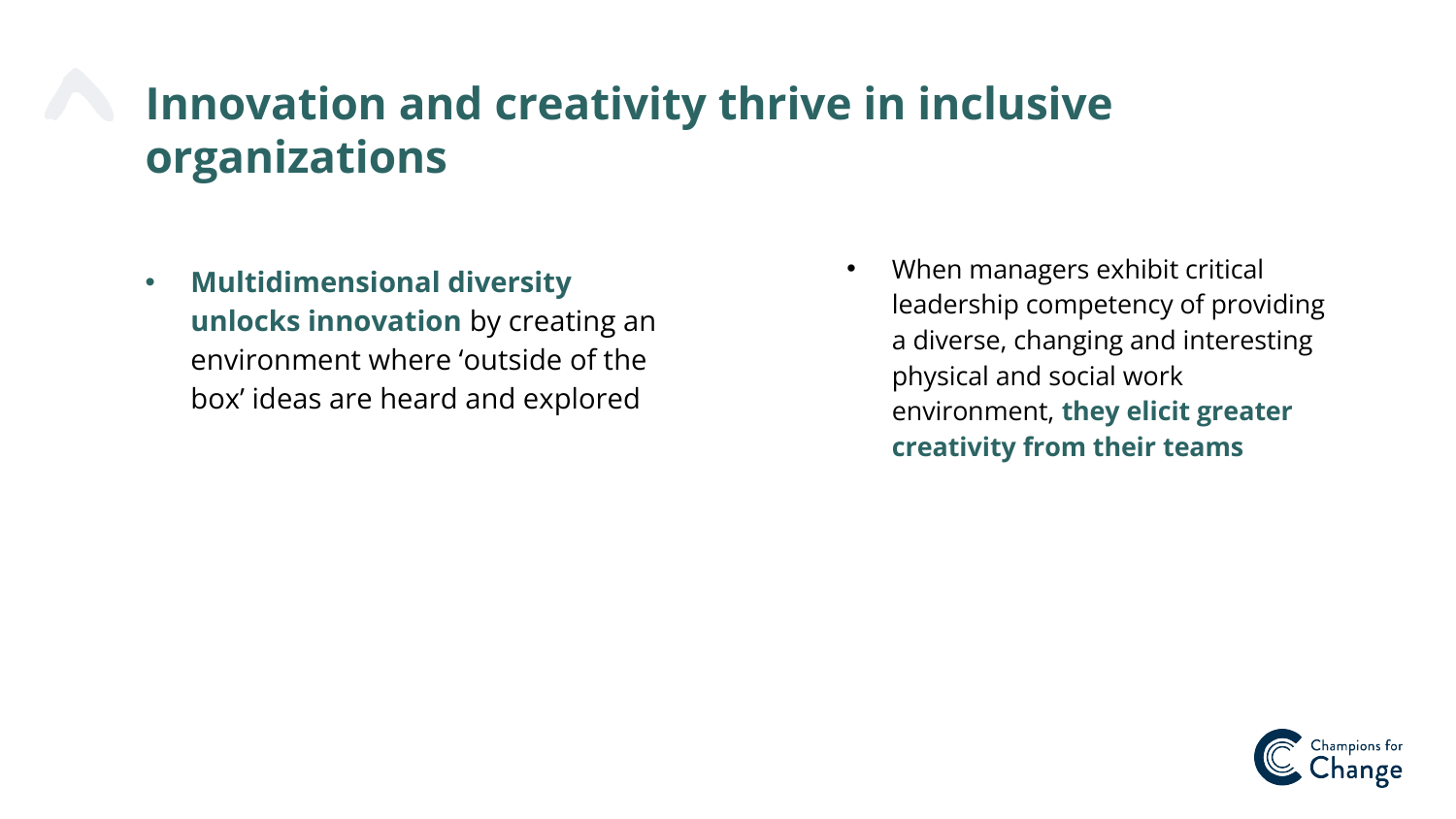

# Innovation and creativity thrive in inclusive organizations

When managers exhibit critical leadership competency of providing a diverse, changing and interesting physical and social work environment, they elicit greater creativity from their teams

Multidimensional diversity unlocks innovation by creating an environment where ‘outside of the box’ ideas are heard and explored